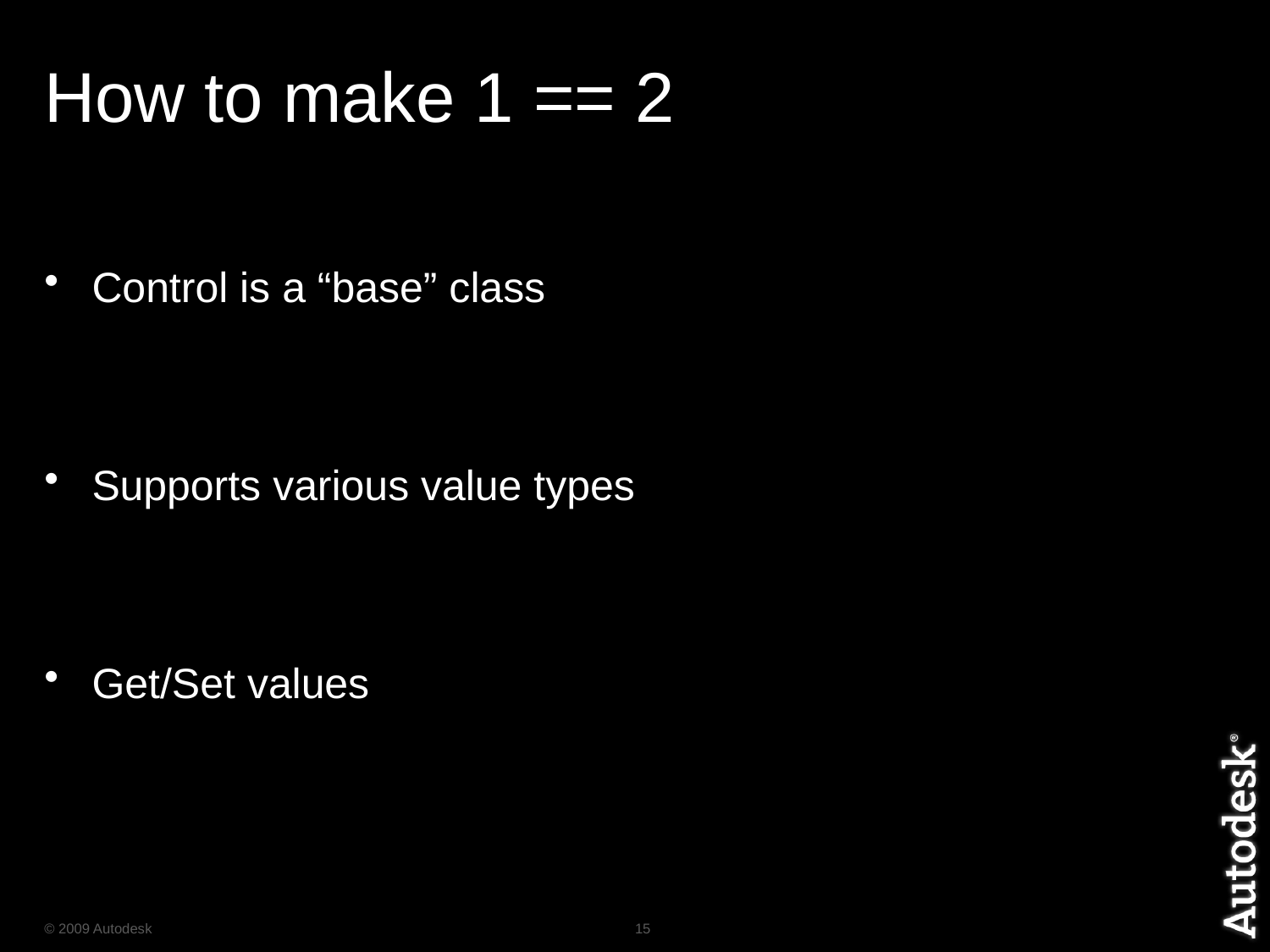

# How to make 1 == 2

Control is a “base” class

Supports various value types

Get/Set values